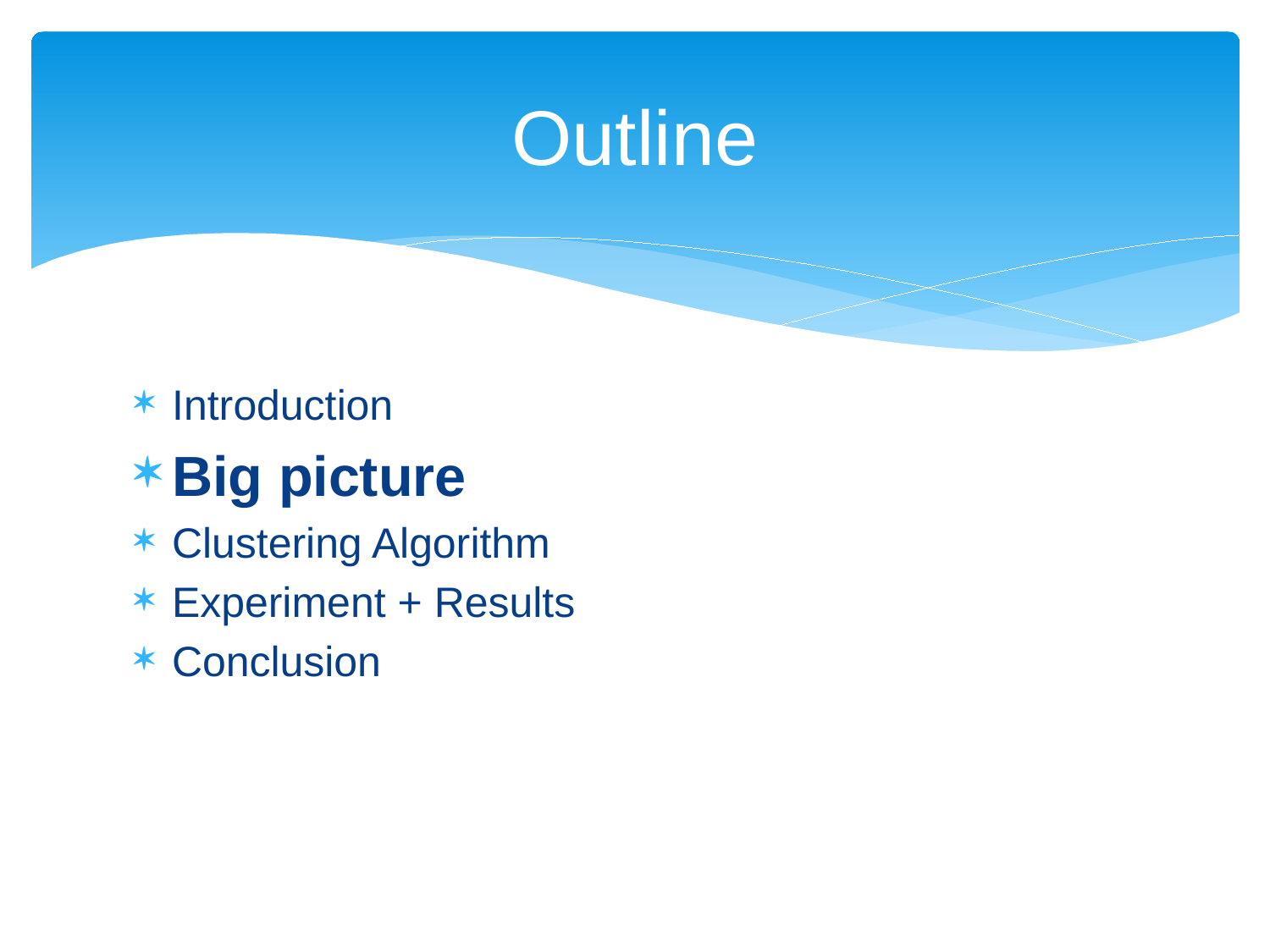

# Outline
Introduction
Big picture
Clustering Algorithm
Experiment + Results
Conclusion